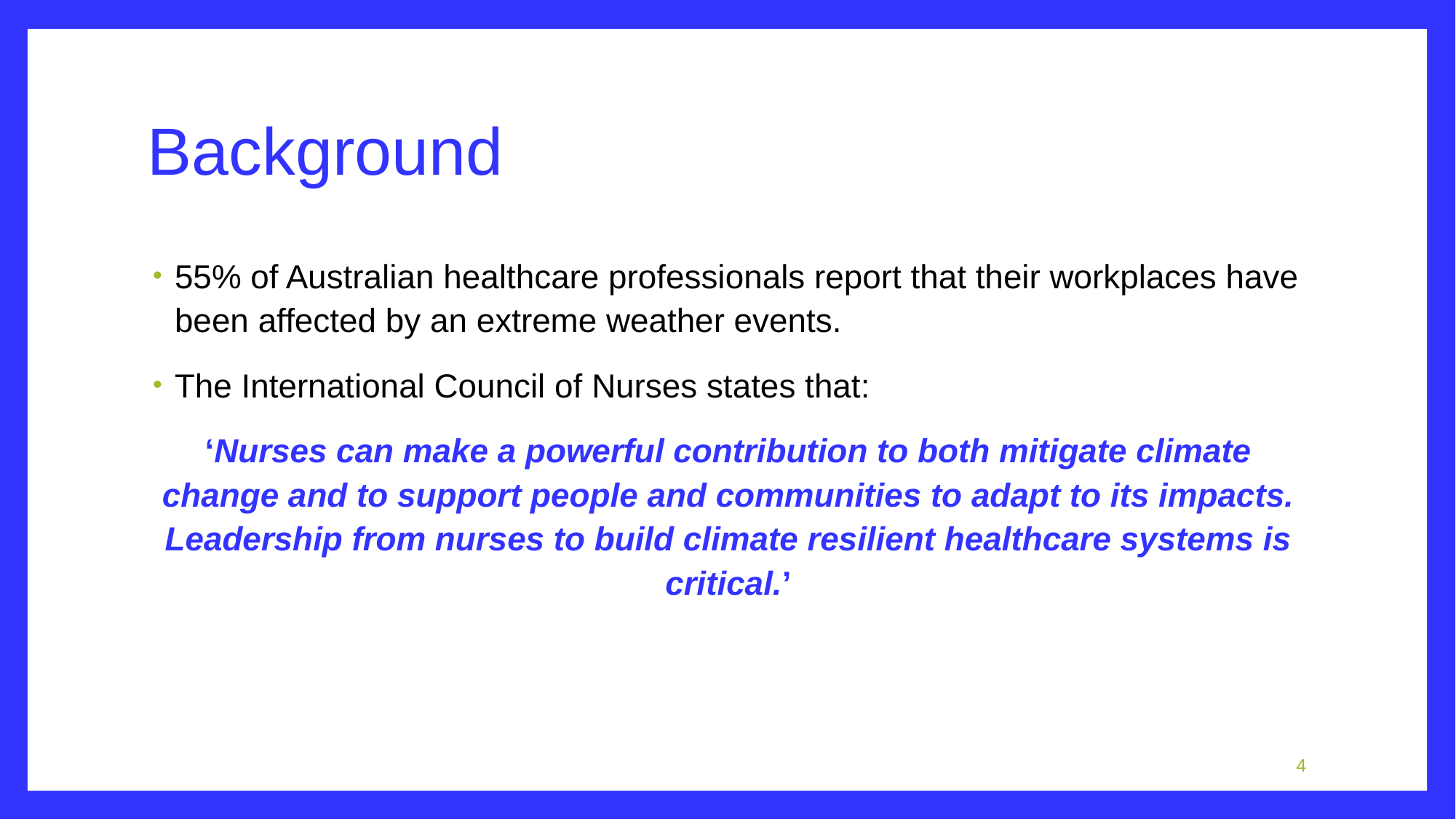

# Background
55% of Australian healthcare professionals report that their workplaces have been affected by an extreme weather events.
The International Council of Nurses states that:
‘Nurses can make a powerful contribution to both mitigate climate change and to support people and communities to adapt to its impacts. Leadership from nurses to build climate resilient healthcare systems is critical.’

4